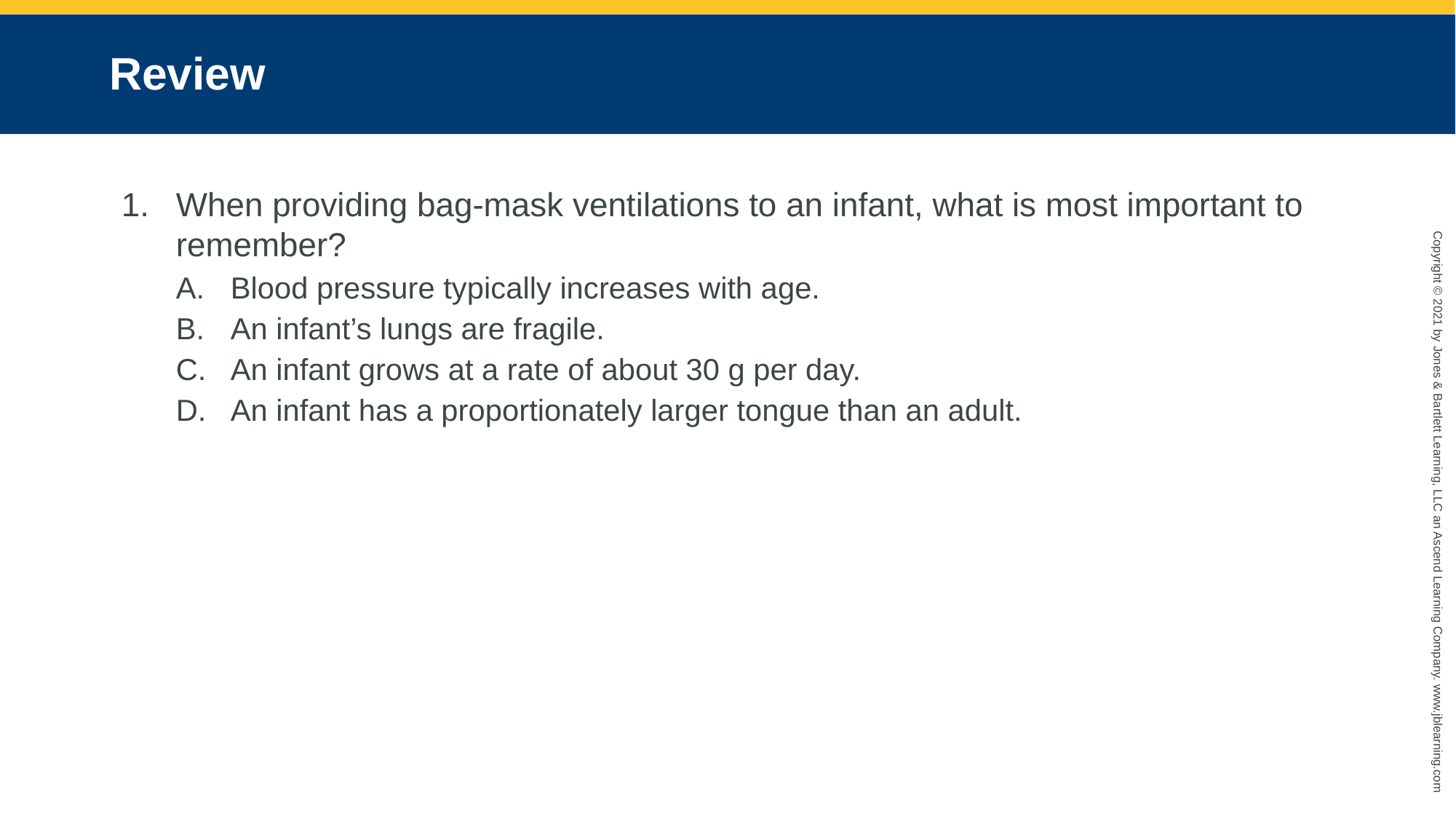

# Review
When providing bag-mask ventilations to an infant, what is most important to remember?
Blood pressure typically increases with age.
An infant’s lungs are fragile.
An infant grows at a rate of about 30 g per day.
An infant has a proportionately larger tongue than an adult.